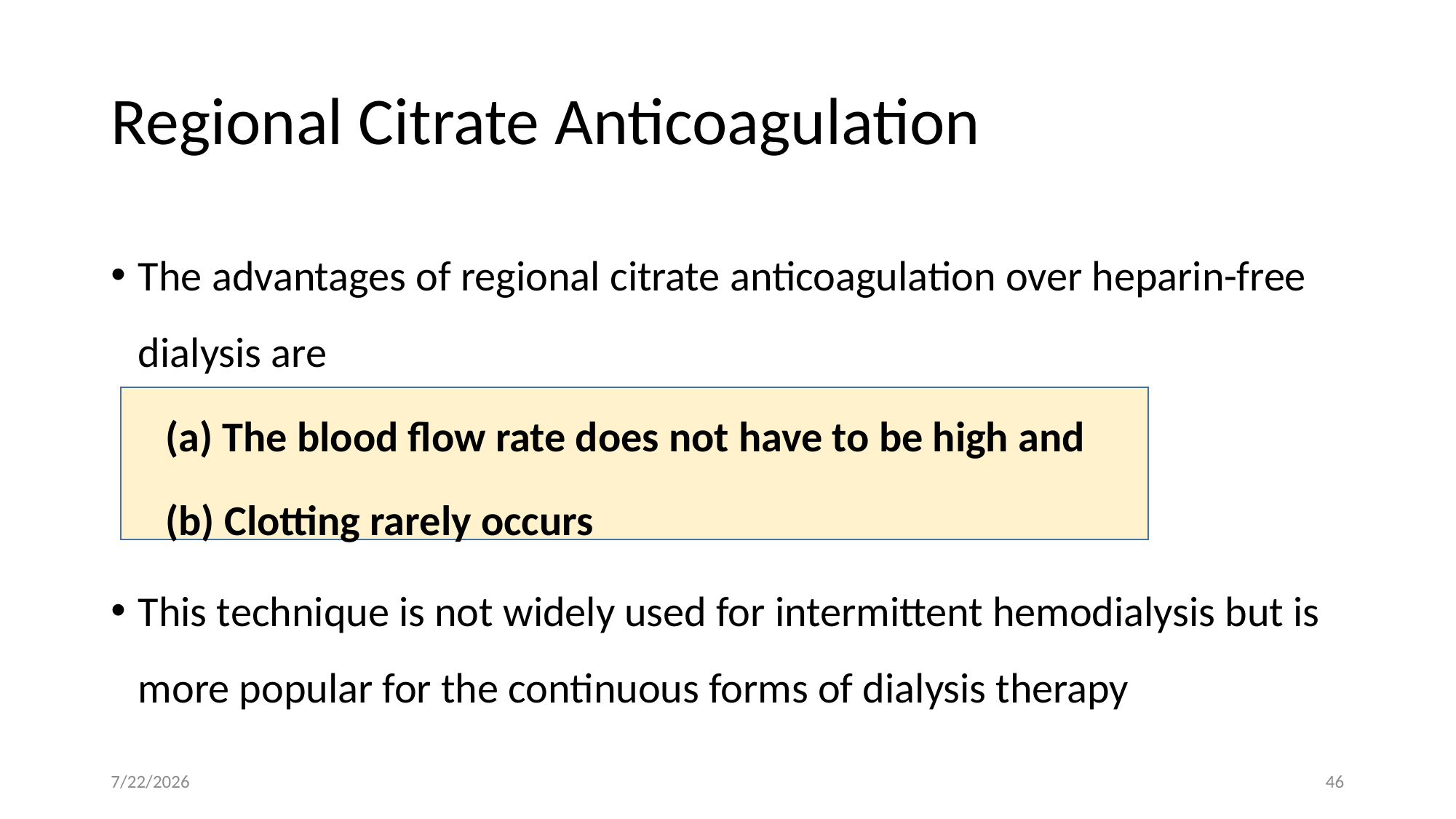

# Regional Citrate Anticoagulation
The advantages of regional citrate anticoagulation over heparin-free dialysis are
(a) The blood flow rate does not have to be high and
(b) Clotting rarely occurs
This technique is not widely used for intermittent hemodialysis but is more popular for the continuous forms of dialysis therapy

7/22/2026
46